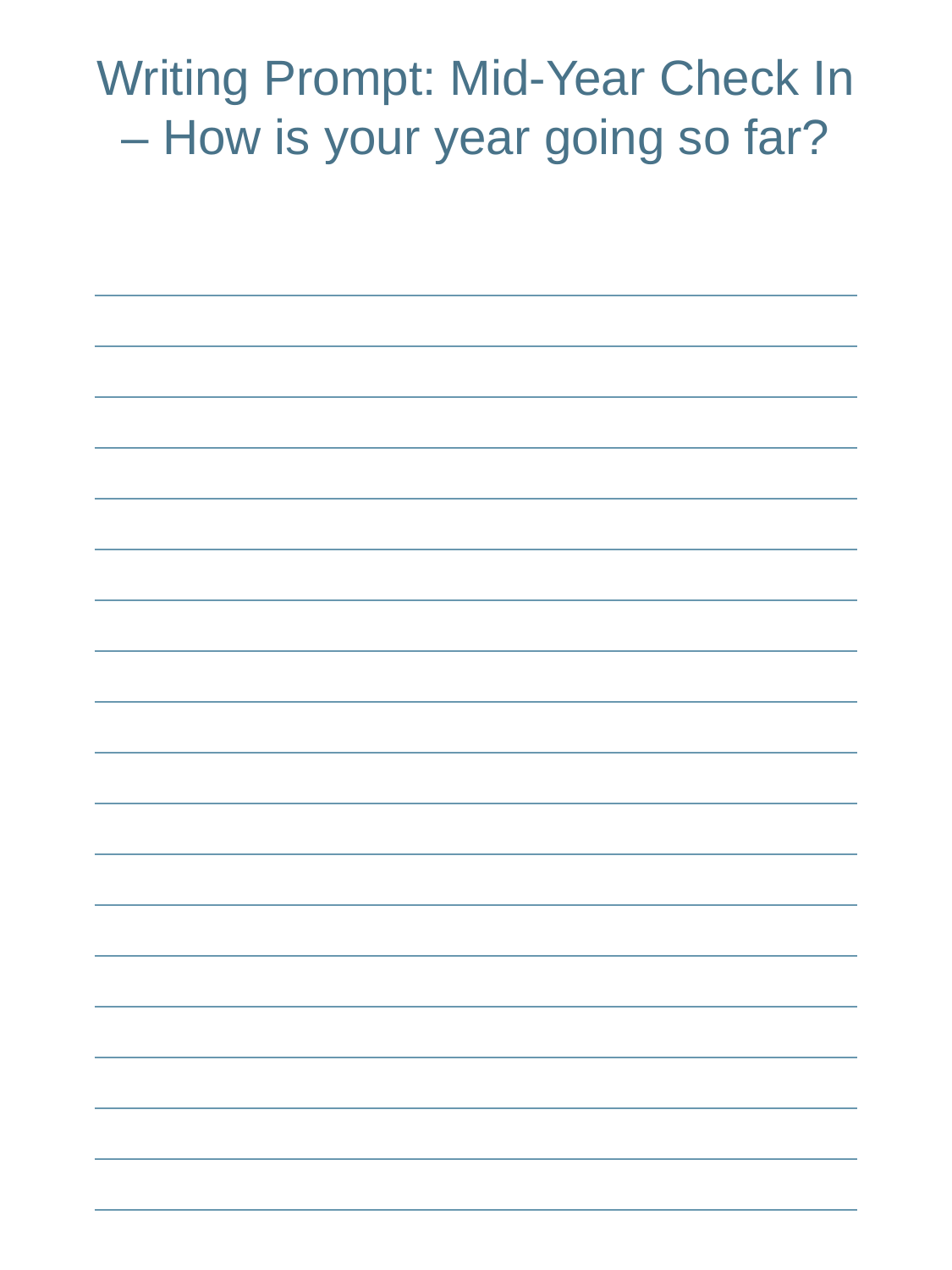

Writing Prompt: Mid-Year Check In – How is your year going so far?
|  |
| --- |
|  |
|  |
|  |
|  |
|  |
|  |
|  |
|  |
|  |
|  |
|  |
|  |
|  |
|  |
|  |
|  |
|  |